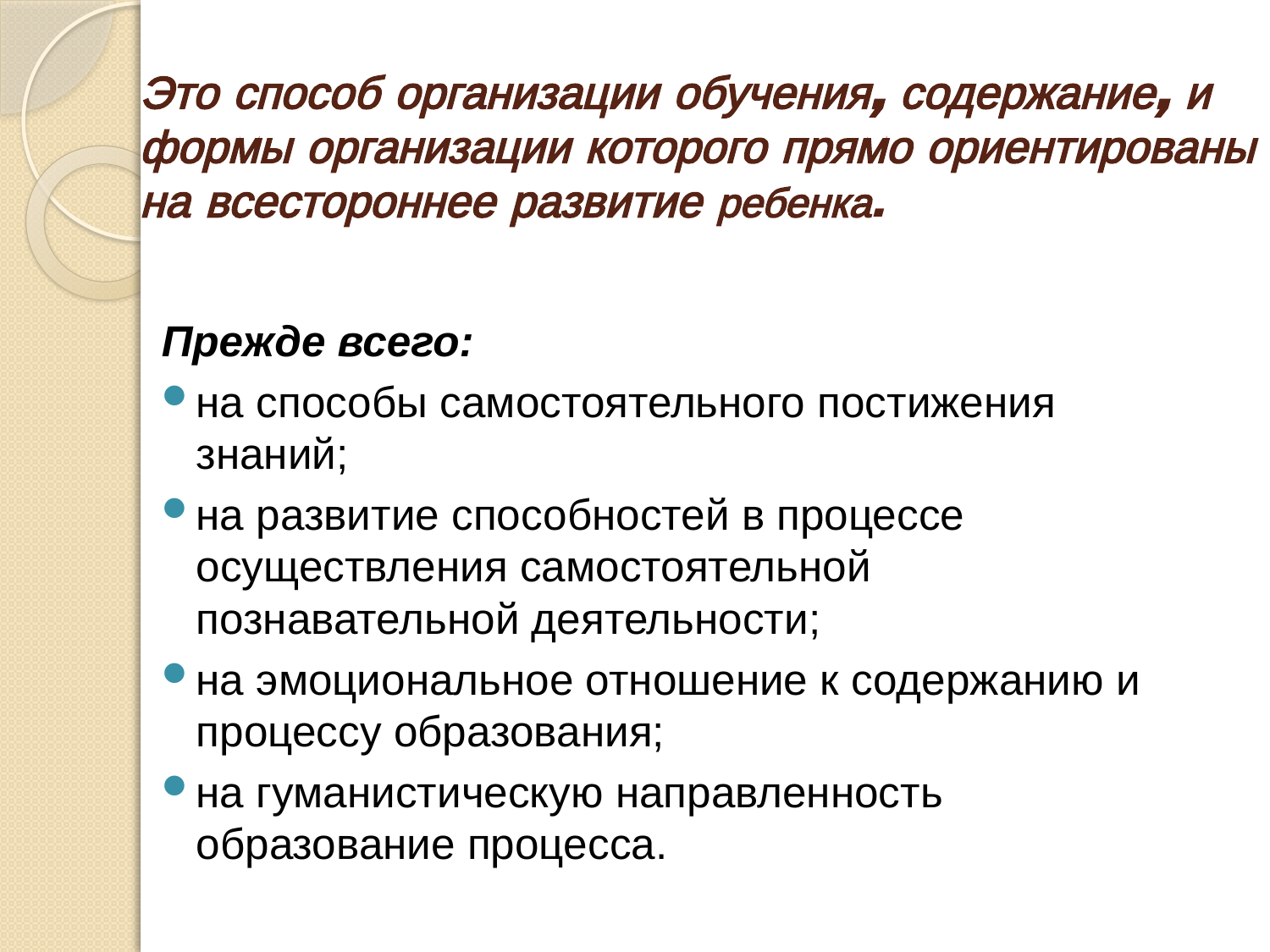

# Это способ организации обучения, содержание, и формы организации которого прямо ориентированы на всестороннее развитие ребенка.
Прежде всего:
на способы самостоятельного постижения знаний;
на развитие способностей в процессе осуществления самостоятельной познавательной деятельности;
на эмоциональное отношение к содержанию и процессу образования;
на гуманистическую направленность образование процесса.